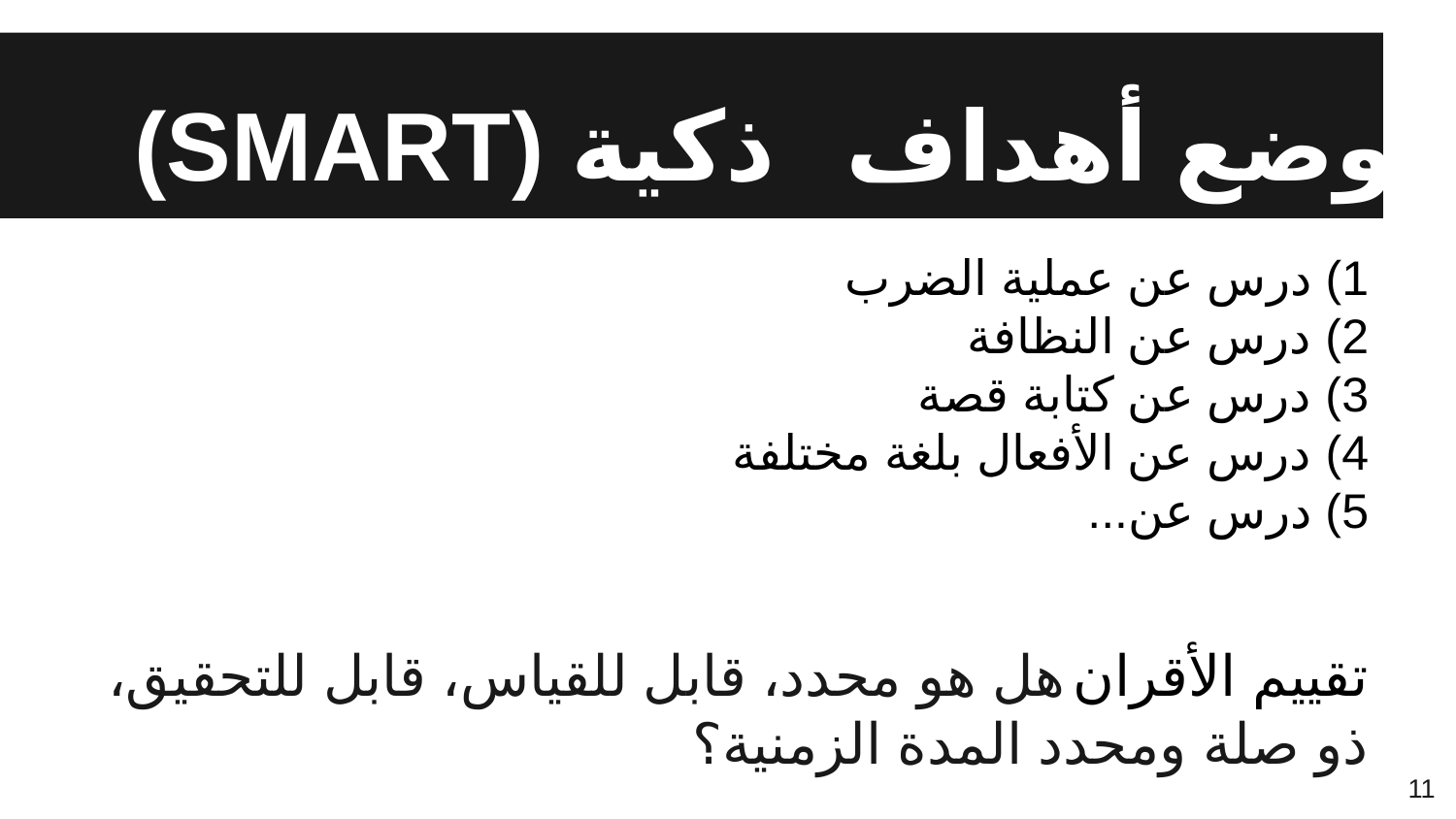

# وضع أهداف    ذكية (SMART)
1) درس عن عملية الضرب
2) درس عن النظافة
3) درس عن كتابة قصة
4) درس عن الأفعال بلغة مختلفة
5) درس عن...

تقييم الأقران هل هو محدد، قابل للقياس، قابل للتحقيق، ذو صلة ومحدد المدة الزمنية؟

11